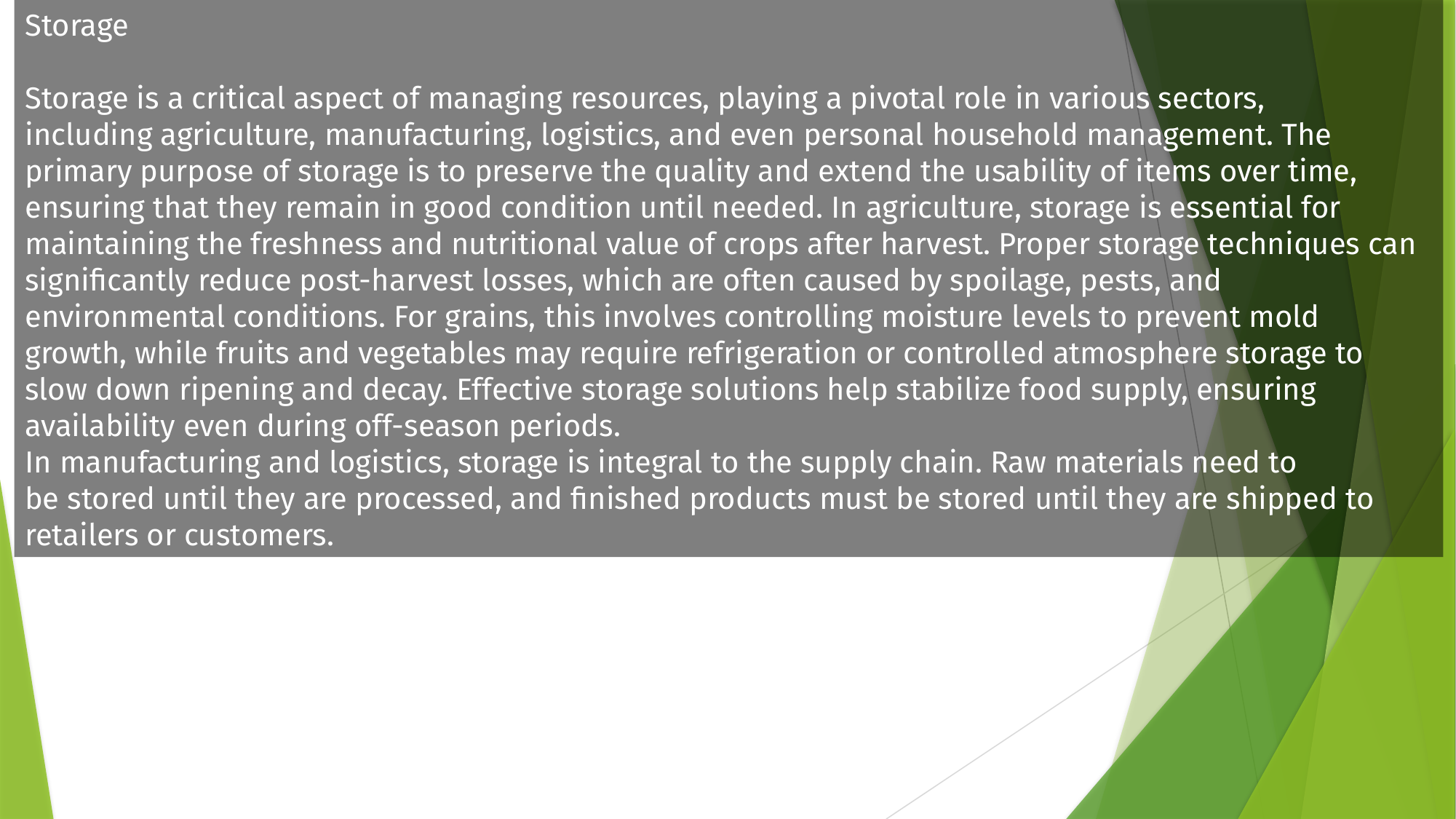

Storage

Storage is a critical aspect of managing resources, playing a pivotal role in various sectors,
including agriculture, manufacturing, logistics, and even personal household management. The
primary purpose of storage is to preserve the quality and extend the usability of items over time,
ensuring that they remain in good condition until needed. In agriculture, storage is essential for
maintaining the freshness and nutritional value of crops after harvest. Proper storage techniques can
significantly reduce post-harvest losses, which are often caused by spoilage, pests, and
environmental conditions. For grains, this involves controlling moisture levels to prevent mold
growth, while fruits and vegetables may require refrigeration or controlled atmosphere storage to
slow down ripening and decay. Effective storage solutions help stabilize food supply, ensuring
availability even during off-season periods.
In manufacturing and logistics, storage is integral to the supply chain. Raw materials need to
be stored until they are processed, and finished products must be stored until they are shipped to
retailers or customers.